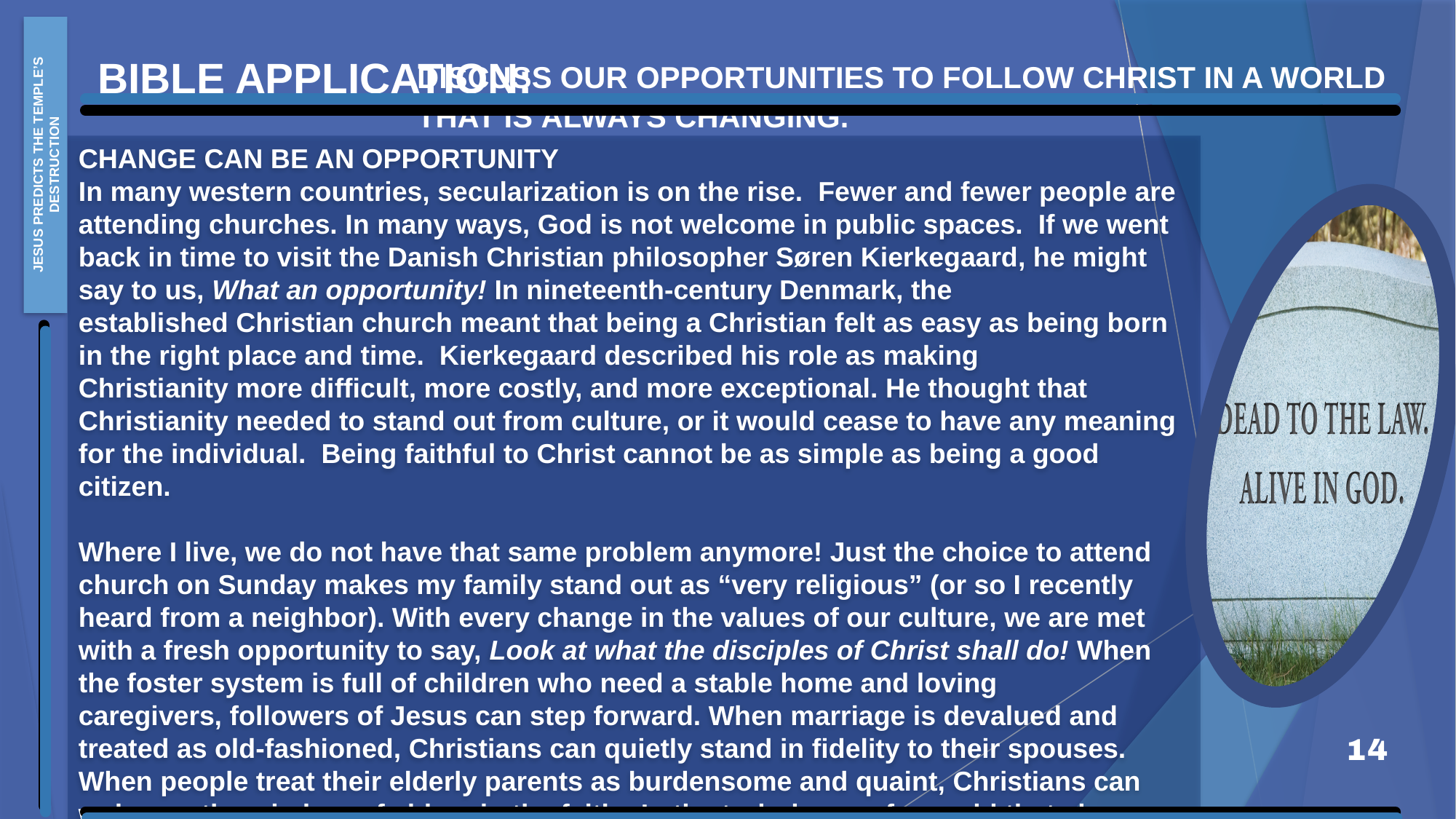

Bible Application:
Discuss our opportunities to follow Christ in a world that is always changing.
CHANGE CAN BE AN OPPORTUNITY
In many western countries, secularization is on the rise.  Fewer and fewer people are attending churches. In many ways, God is not welcome in public spaces.  If we went back in time to visit the Danish Christian philosopher Søren Kierkegaard, he might say to us, What an opportunity! In nineteenth-century Denmark, the established Christian church meant that being a Christian felt as easy as being born in the right place and time.  Kierkegaard described his role as making Christianity more difficult, more costly, and more exceptional. He thought that Christianity needed to stand out from culture, or it would cease to have any meaning for the individual.  Being faithful to Christ cannot be as simple as being a good citizen.

Where I live, we do not have that same problem anymore! Just the choice to attend church on Sunday makes my family stand out as “very religious” (or so I recently heard from a neighbor). With every change in the values of our culture, we are met with a fresh opportunity to say, Look at what the disciples of Christ shall do! When the foster system is full of children who need a stable home and loving caregivers, followers of Jesus can step forward. When marriage is devalued and treated as old-fashioned, Christians can quietly stand in fidelity to their spouses. When people treat their elderly parents as burdensome and quaint, Christians can welcome the wisdom of elders in the faith.  In the turbulence of a world that chases after many false kings, Christians have opportunities to be quiet beacons of hope. Christ has died; Christ is risen; Christ will come again.
Jesus Predicts the Temple’s Destruction

14